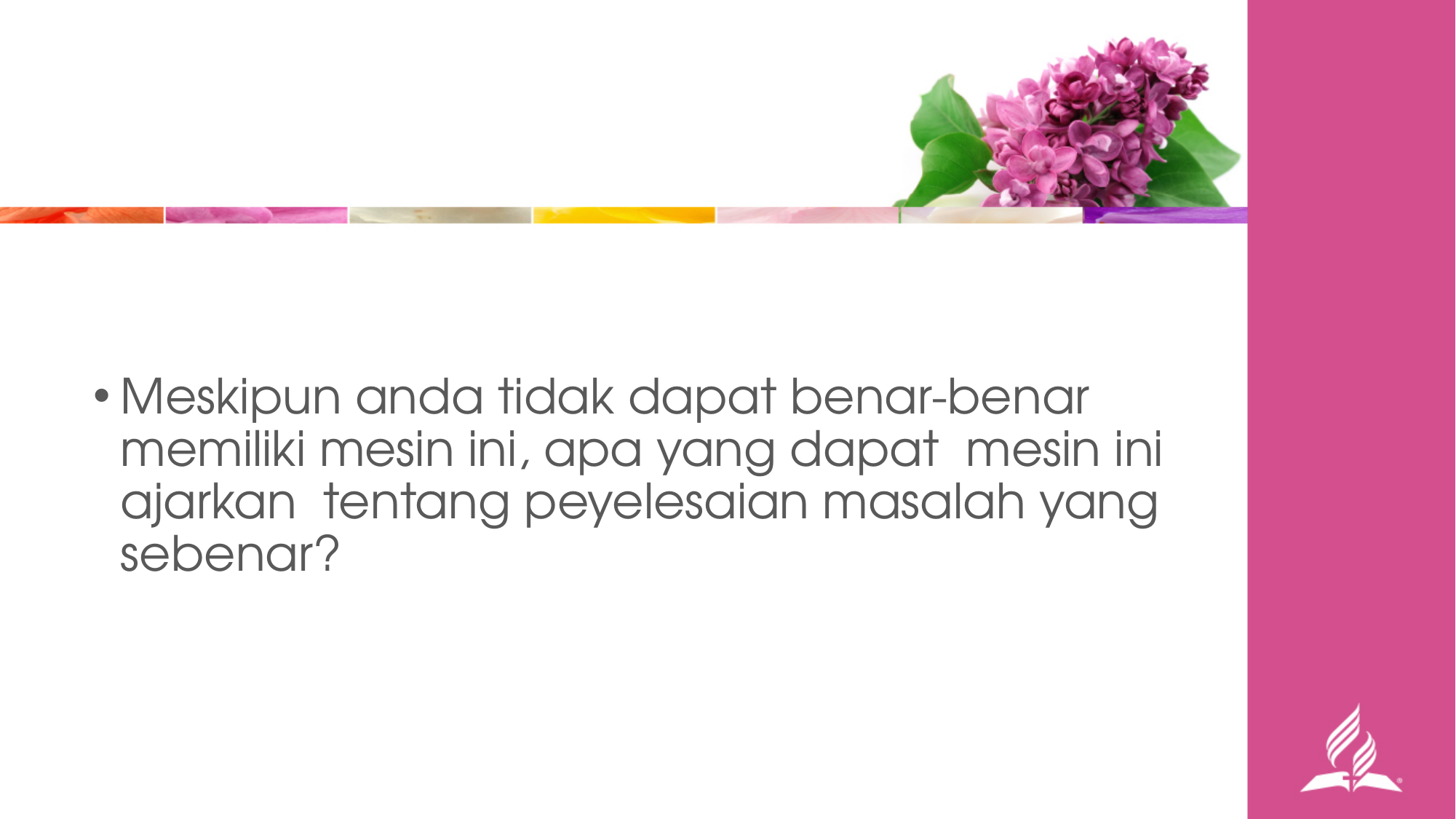

Meskipun anda tidak dapat benar-benar memiliki mesin ini, apa yang dapat  mesin ini ajarkan  tentang peyelesaian masalah yang sebenar?